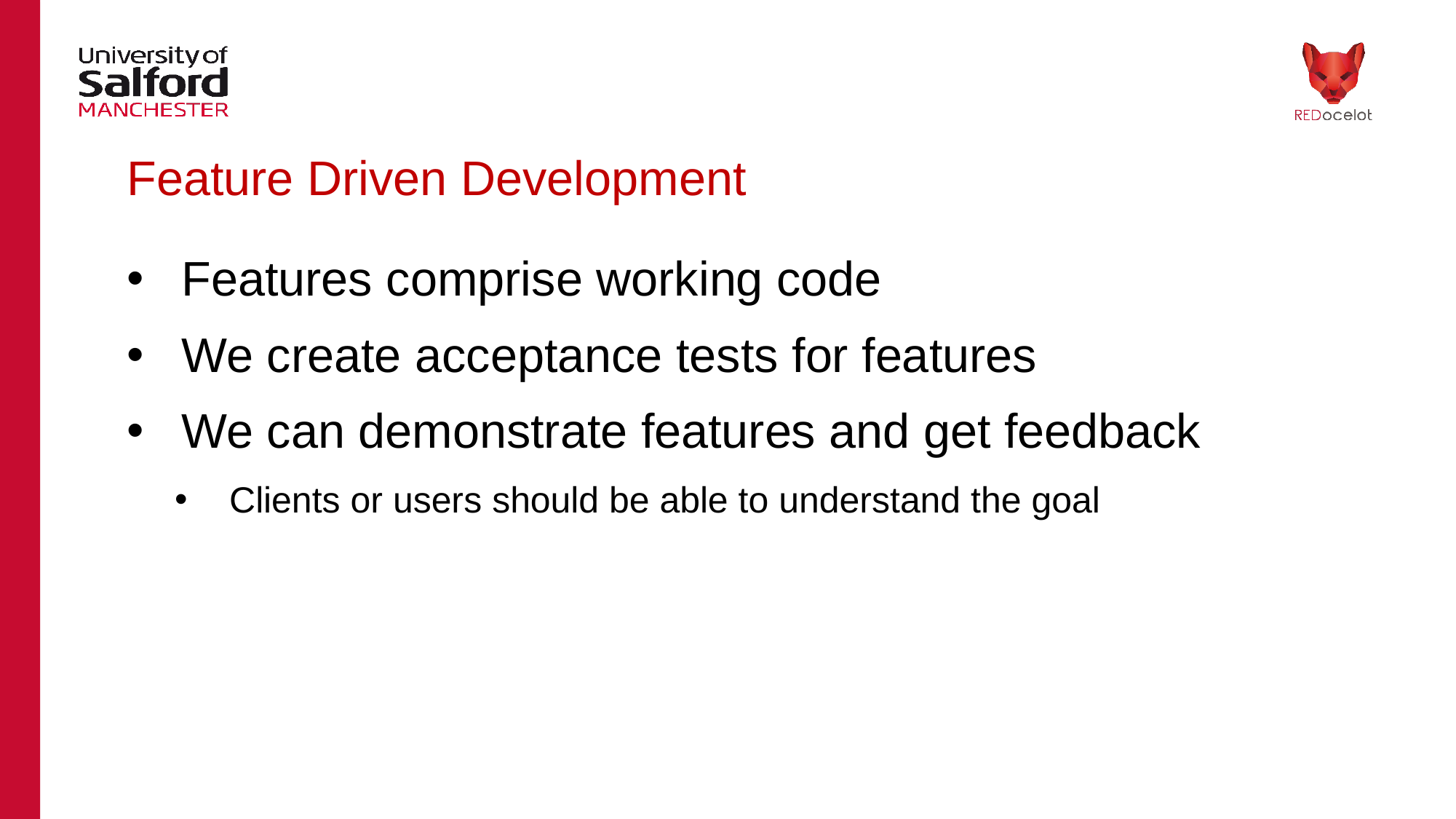

# Feature Driven Development
Features comprise working code
We create acceptance tests for features
We can demonstrate features and get feedback
Clients or users should be able to understand the goal